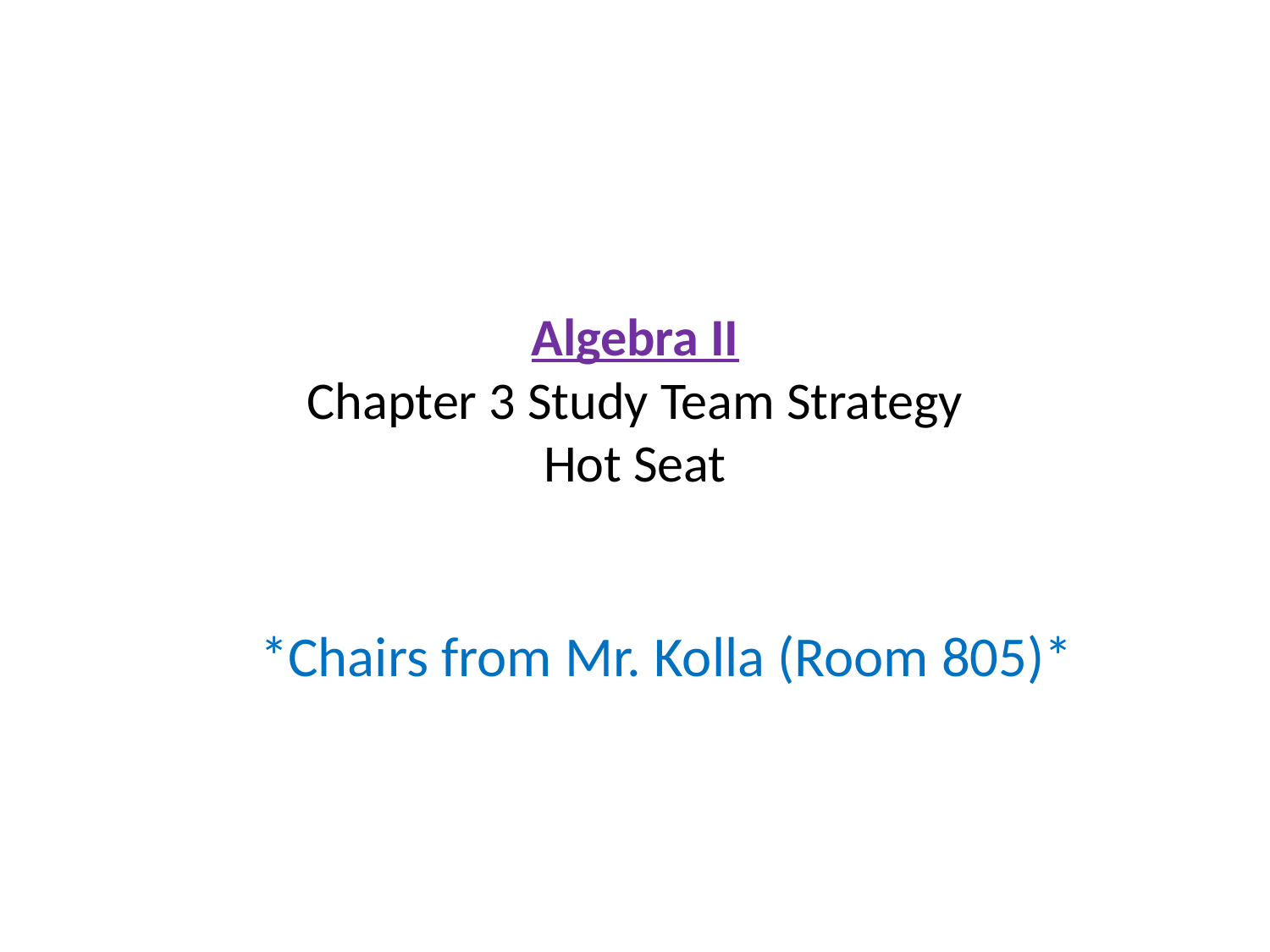

# Algebra II Chapter 3 Study Team Strategy Hot Seat
*Chairs from Mr. Kolla (Room 805)*